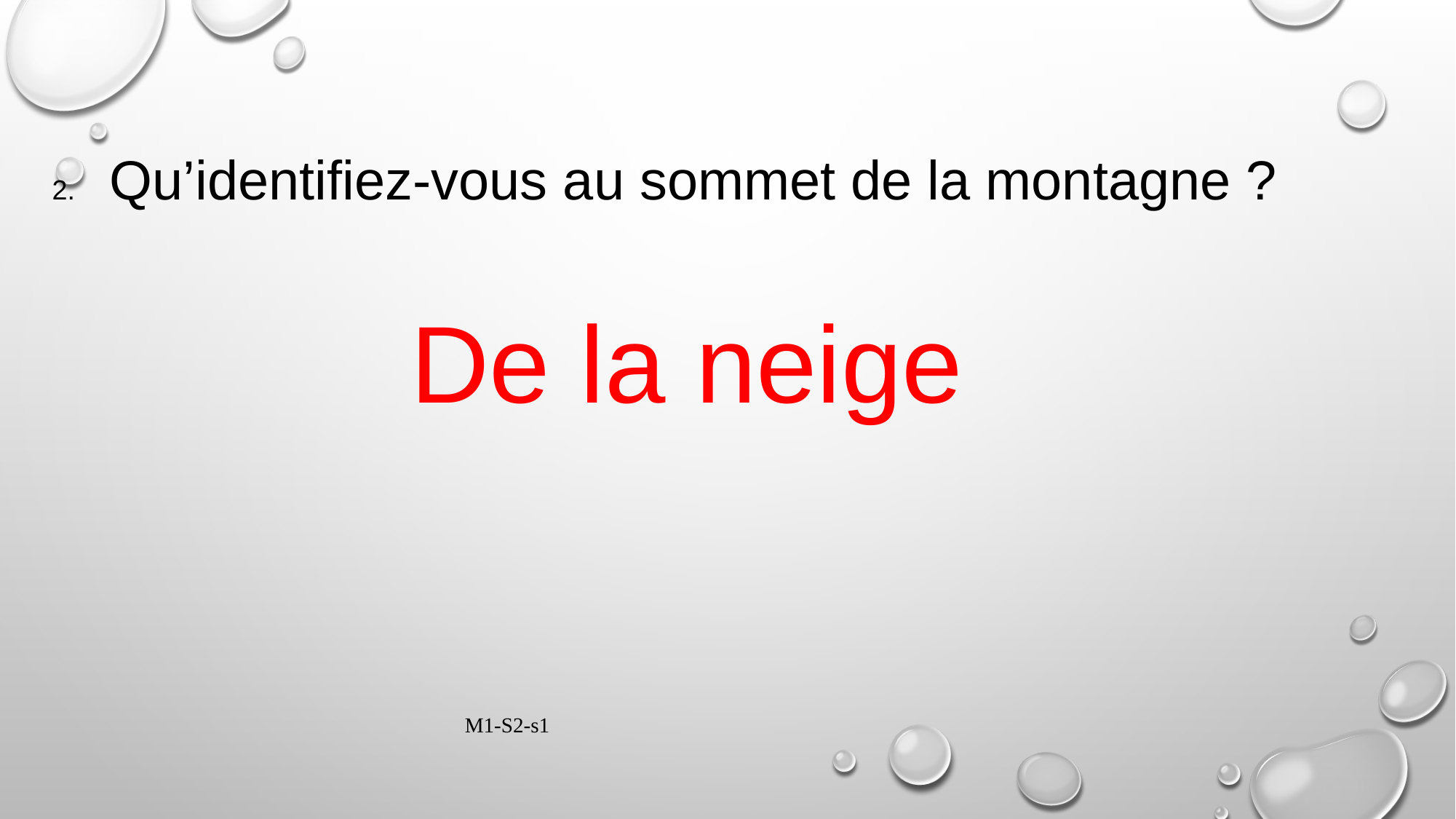

Qu’identifiez-vous au sommet de la montagne ?
De la neige
M1-S2-s1